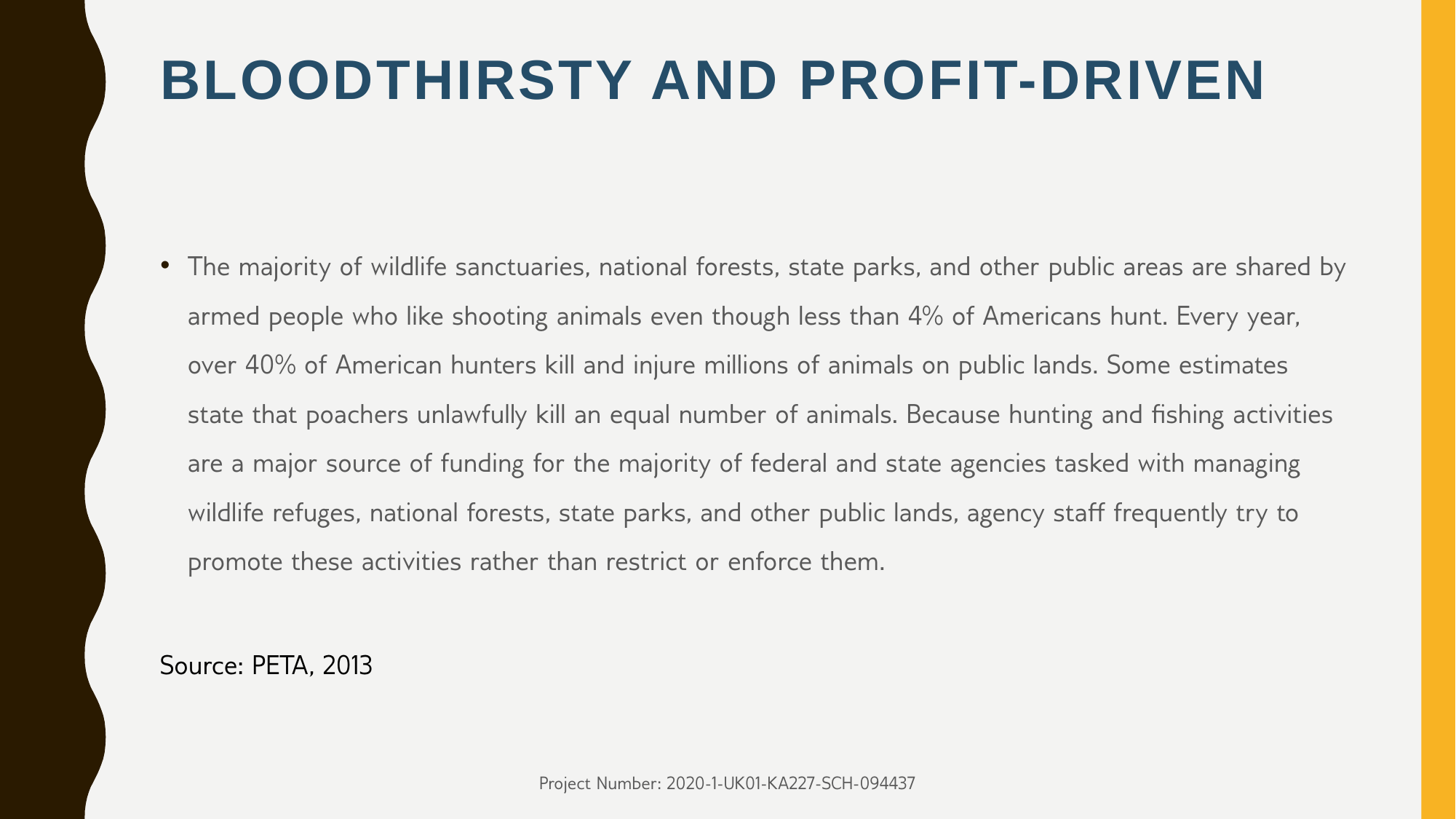

# Bloodthirsty and Profit-Driven
The majority of wildlife sanctuaries, national forests, state parks, and other public areas are shared by armed people who like shooting animals even though less than 4% of Americans hunt. Every year, over 40% of American hunters kill and injure millions of animals on public lands. Some estimates state that poachers unlawfully kill an equal number of animals. Because hunting and fishing activities are a major source of funding for the majority of federal and state agencies tasked with managing wildlife refuges, national forests, state parks, and other public lands, agency staff frequently try to promote these activities rather than restrict or enforce them.
Source: PETA, 2013
Project Number: 2020-1-UK01-KA227-SCH-094437